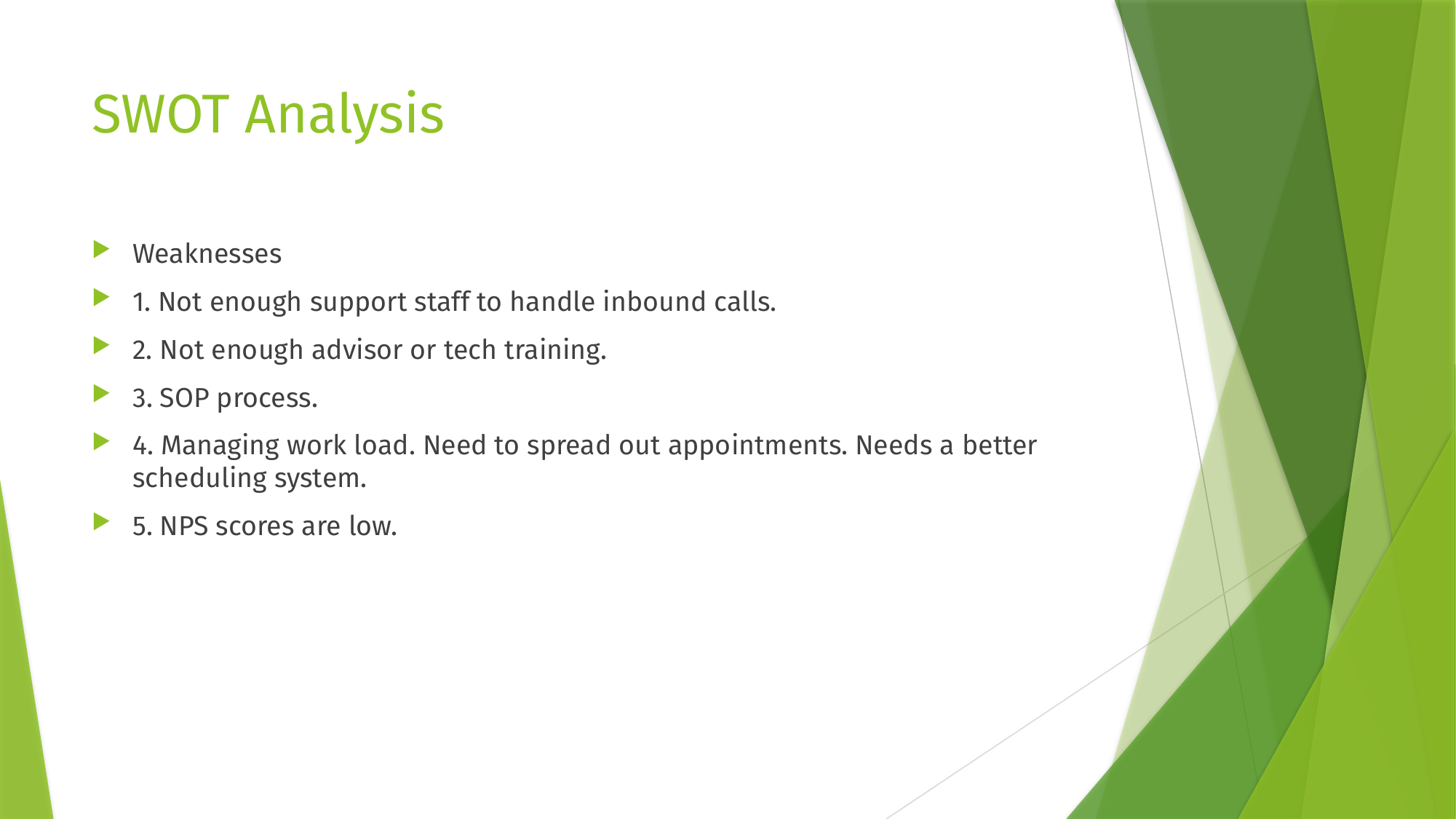

# SWOT Analysis
Weaknesses
1. Not enough support staff to handle inbound calls.
2. Not enough advisor or tech training.
3. SOP process.
4. Managing work load. Need to spread out appointments. Needs a better scheduling system.
5. NPS scores are low.